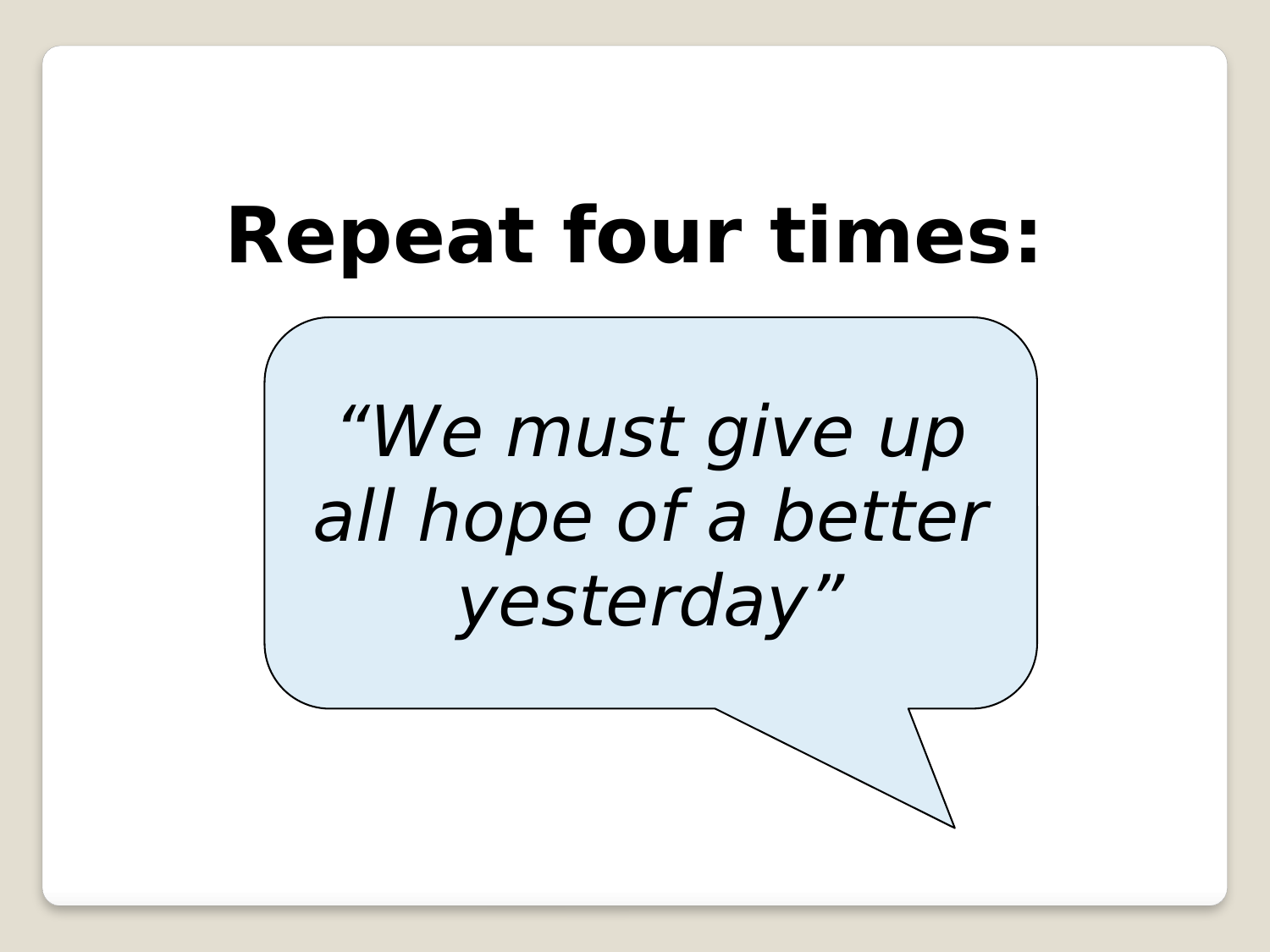

Repeat four times:
“We must give up all hope of a better yesterday”